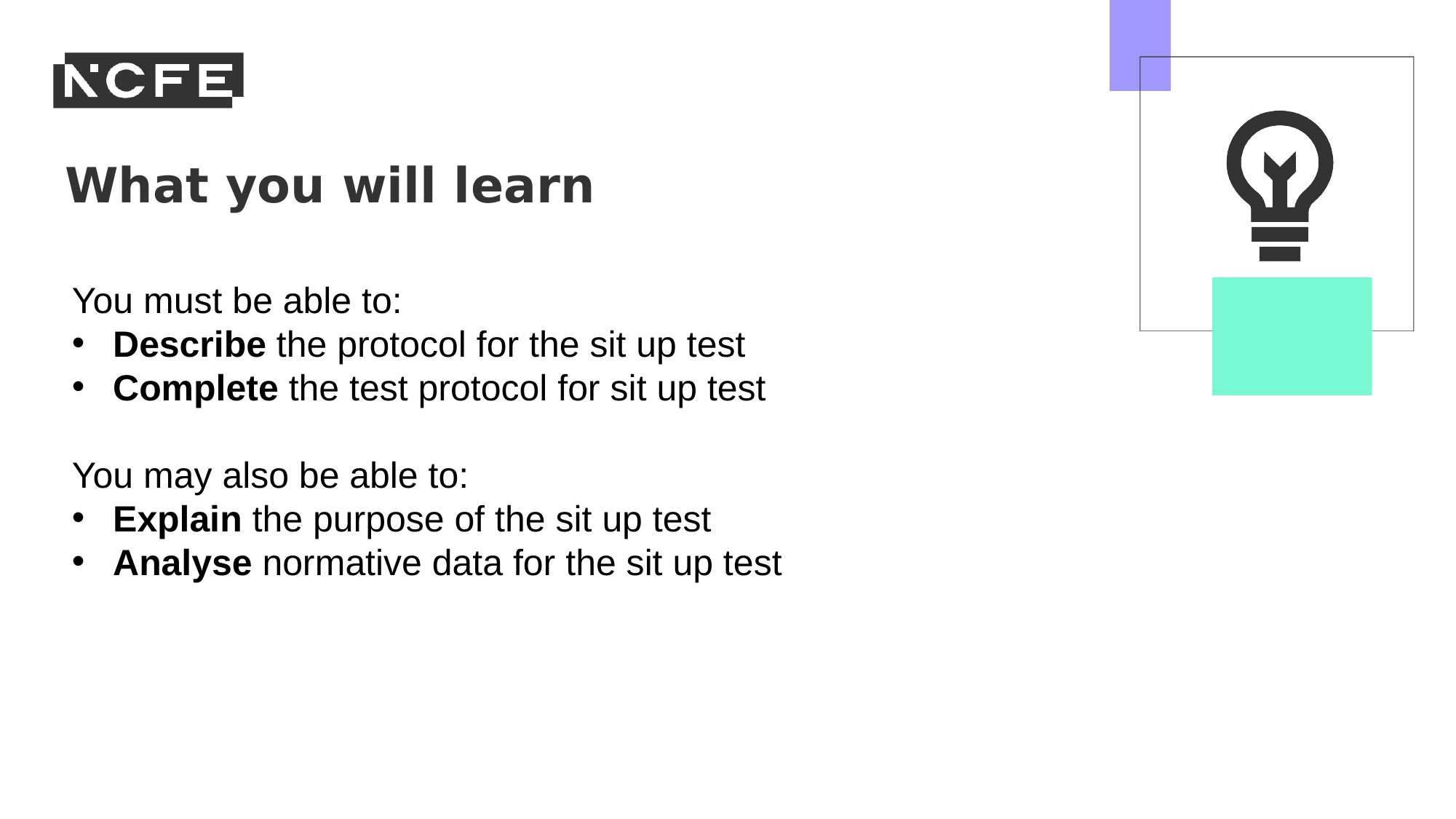

You must be able to:
Describe the protocol for the sit up test
Complete the test protocol for sit up test

You may also be able to:
Explain the purpose of the sit up test
Analyse normative data for the sit up test